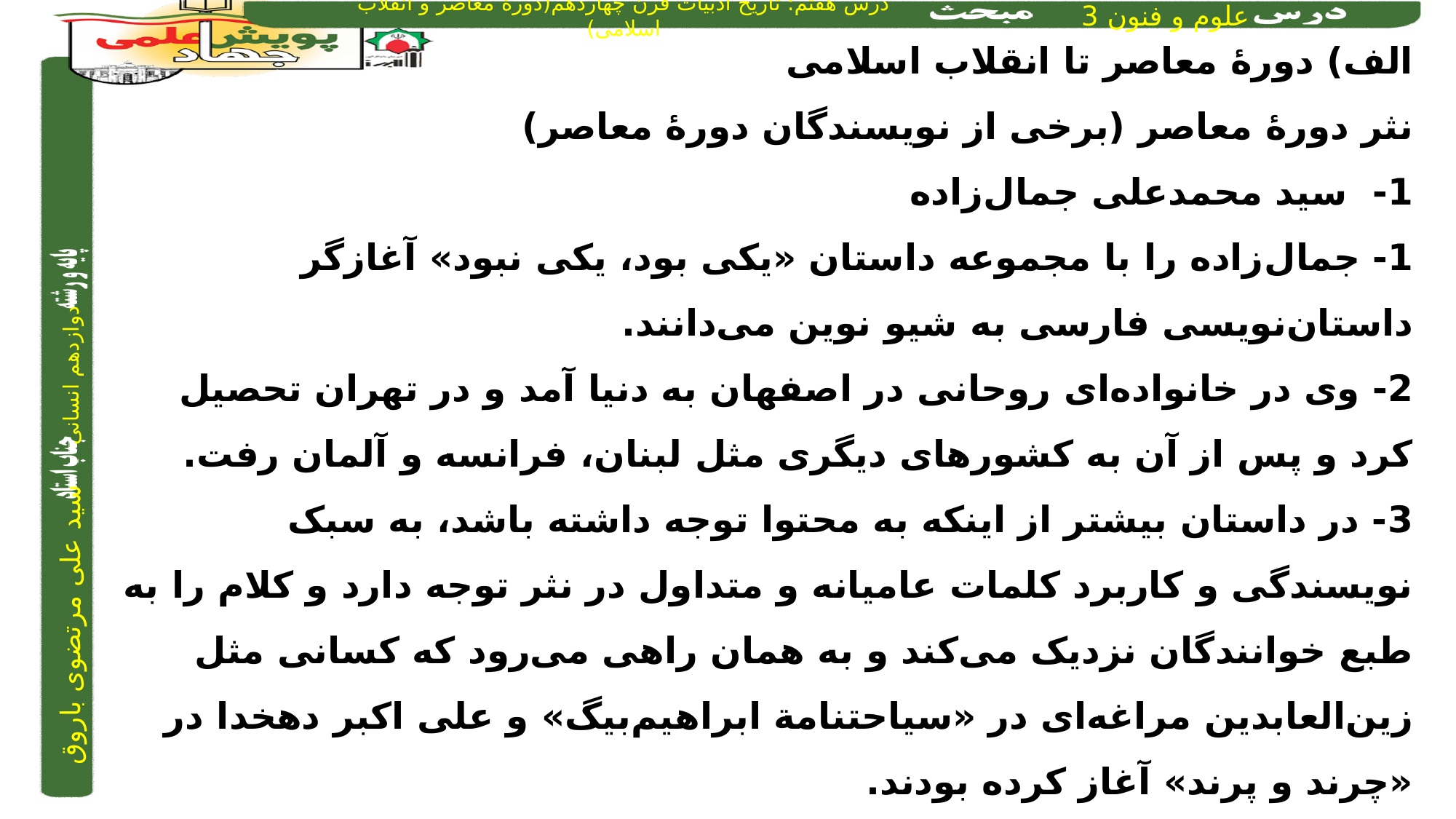

الف) دورۀ معاصر تا انقلاب اسلامی
نثر دورۀ معاصر (برخی از نویسندگان دورۀ معاصر)
	1-  سید محمدعلی جمال‌زاده
1- جمال‌زاده را با مجموعه داستان «یکی بود، یکی نبود» آغازگر داستان‌نویسی فارسی به شیو نوین می‌دانند.
2- وی در خانواده‌ای روحانی در اصفهان به دنیا آمد و در تهران تحصیل کرد و پس از آن به کشورهای دیگری مثل لبنان، فرانسه و آلمان رفت.
3- در داستان بیشتر از اینکه به محتوا توجه داشته باشد، به سبک نویسندگی و کاربرد کلمات عامیانه و متداول در نثر توجه دارد و کلام را به طبع خوانندگان نزدیک می‌کند و به همان راهی می‌رود که کسانی مثل زین‌العابدین مراغه‌ای در «سیاحتنامة ابراهیم‌بیگ» و علی اکبر دهخدا در «چرند و پرند» آغاز کرده بودند.
4- «راه‌آب‌نامه» و «تلخ و شیرین» از دیگر داستان‌های او هستند.